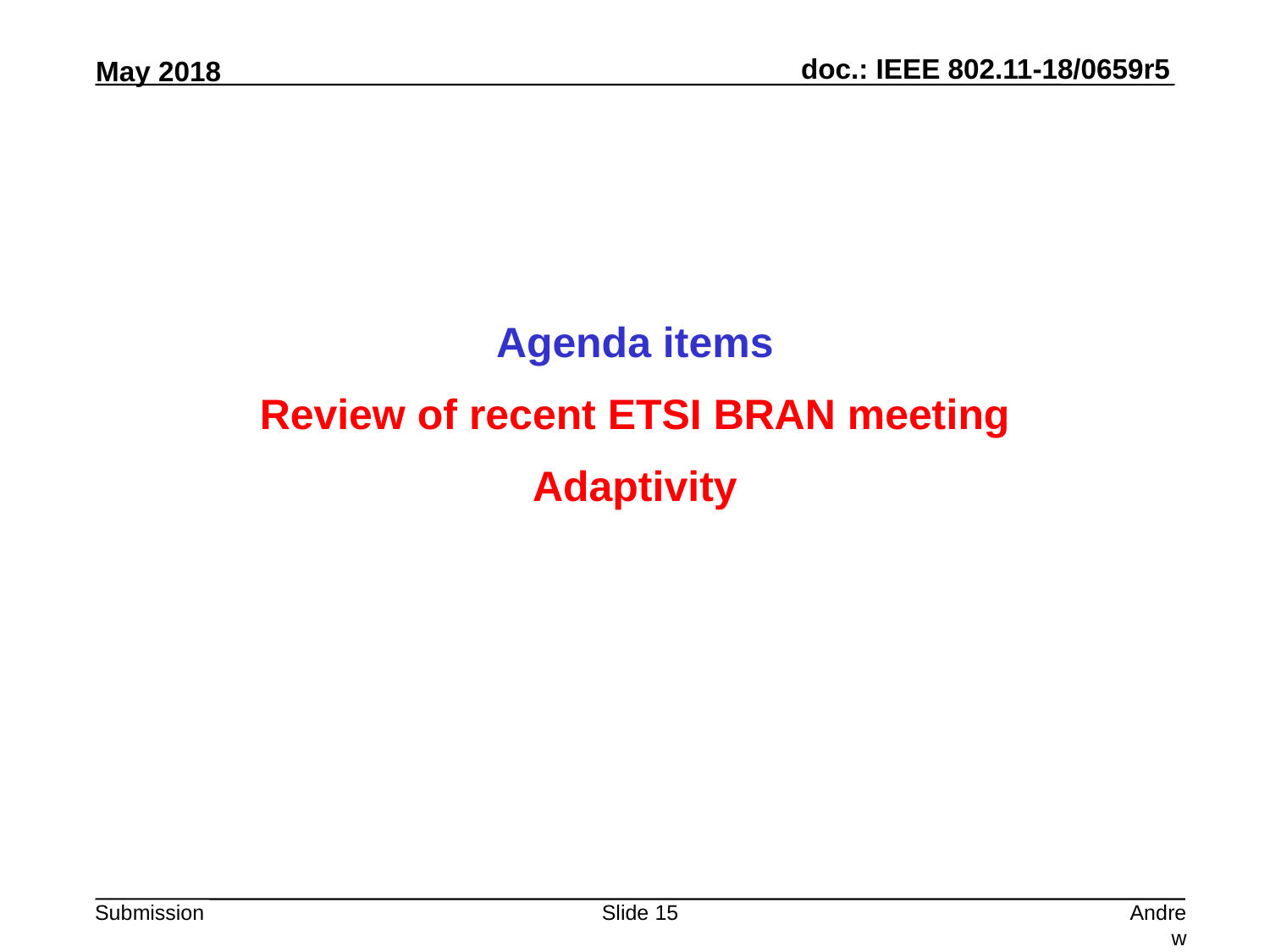

Agenda items
Review of recent ETSI BRAN meeting
Adaptivity
Slide 15
Andrew Myles, Cisco